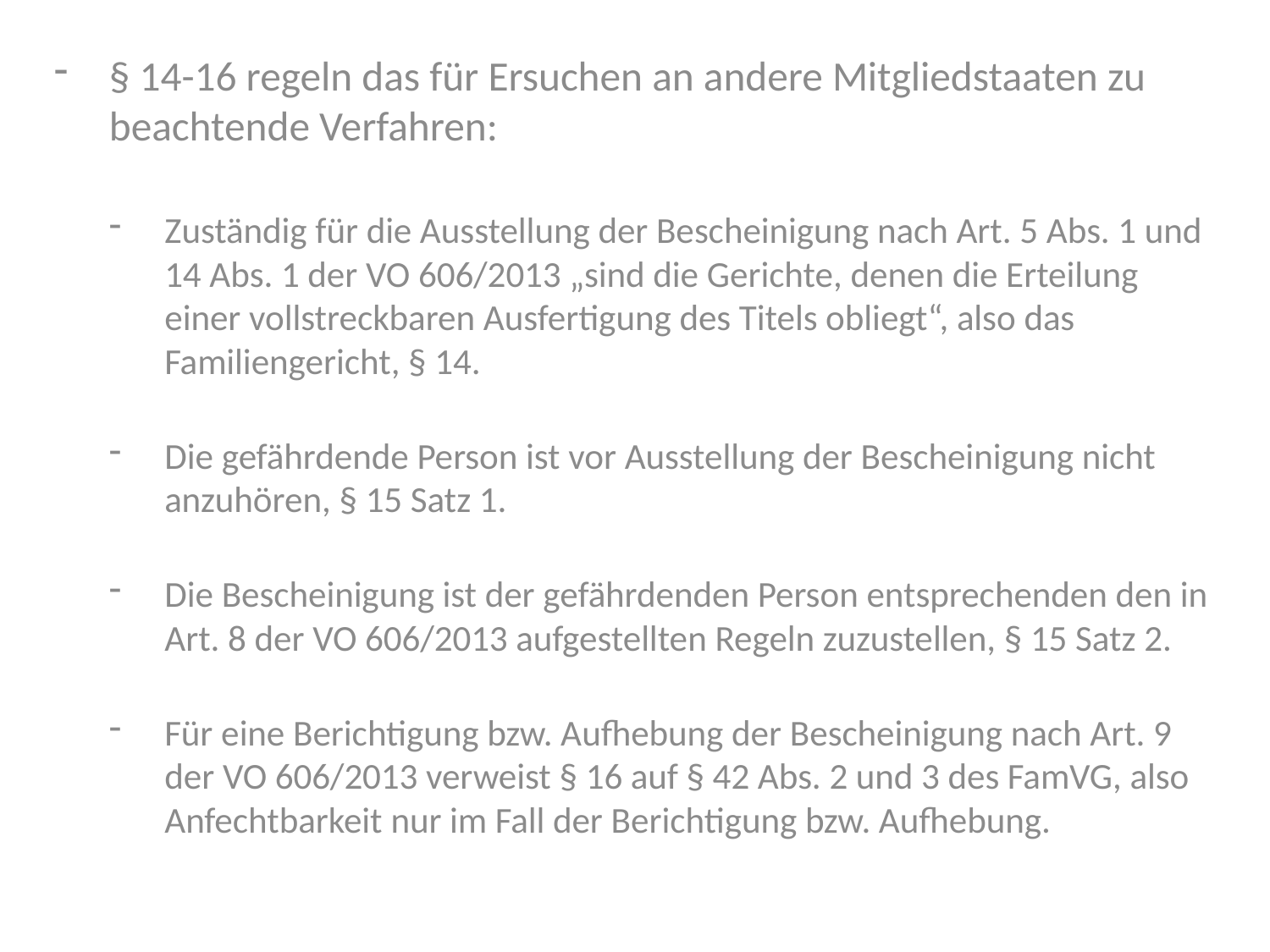

§ 14-16 regeln das für Ersuchen an andere Mitgliedstaaten zu beachtende Verfahren:
Zuständig für die Ausstellung der Bescheinigung nach Art. 5 Abs. 1 und 14 Abs. 1 der VO 606/2013 „sind die Gerichte, denen die Erteilung einer vollstreckbaren Ausfertigung des Titels obliegt“, also das Familiengericht, § 14.
Die gefährdende Person ist vor Ausstellung der Bescheinigung nicht anzuhören, § 15 Satz 1.
Die Bescheinigung ist der gefährdenden Person entsprechenden den in Art. 8 der VO 606/2013 aufgestellten Regeln zuzustellen, § 15 Satz 2.
Für eine Berichtigung bzw. Aufhebung der Bescheinigung nach Art. 9 der VO 606/2013 verweist § 16 auf § 42 Abs. 2 und 3 des FamVG, also Anfechtbarkeit nur im Fall der Berichtigung bzw. Aufhebung.